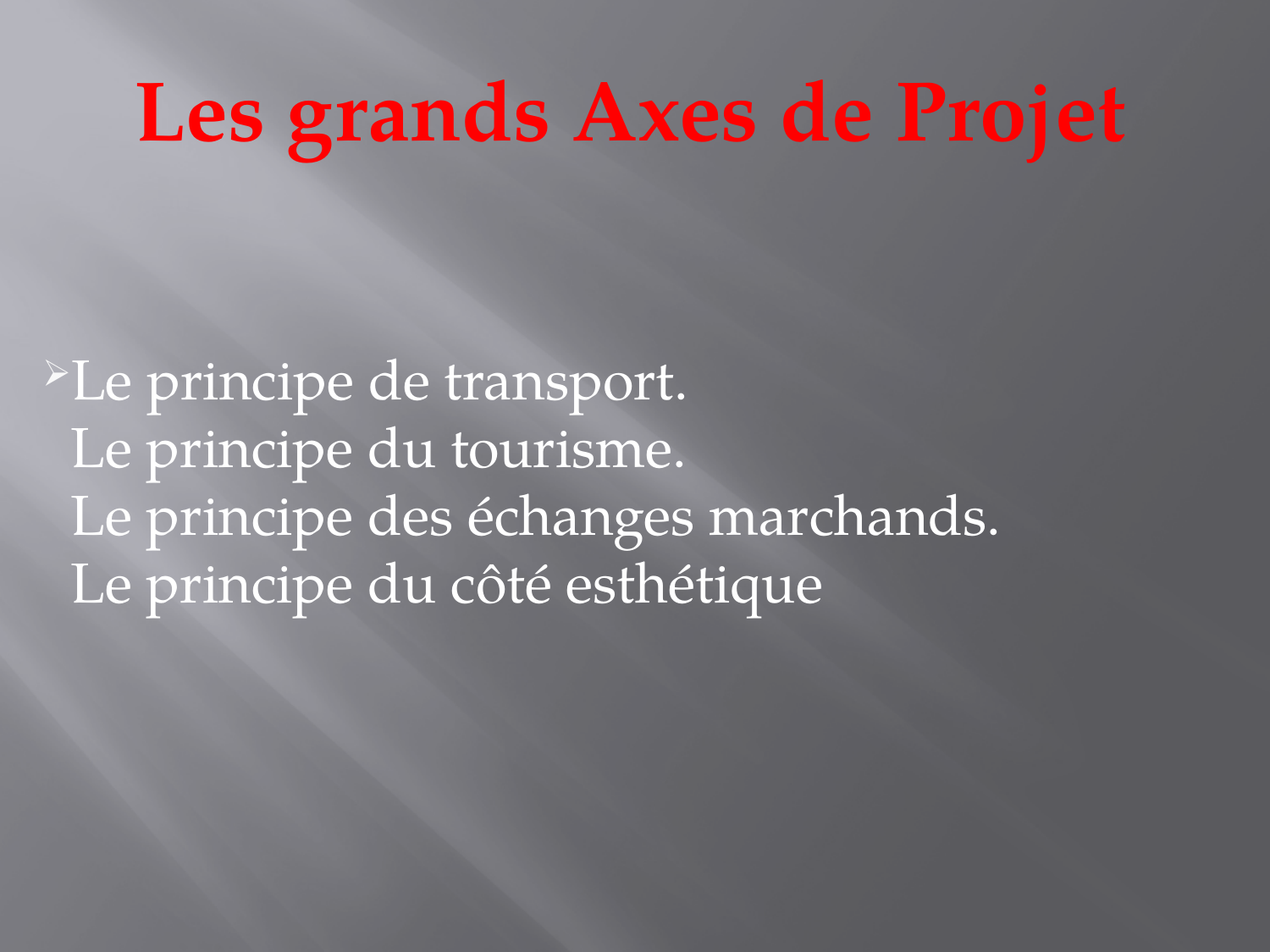

Le principe de transport.
  Le principe du tourisme.
  Le principe des échanges marchands.
  Le principe du côté esthétique
Les grands Axes de Projet